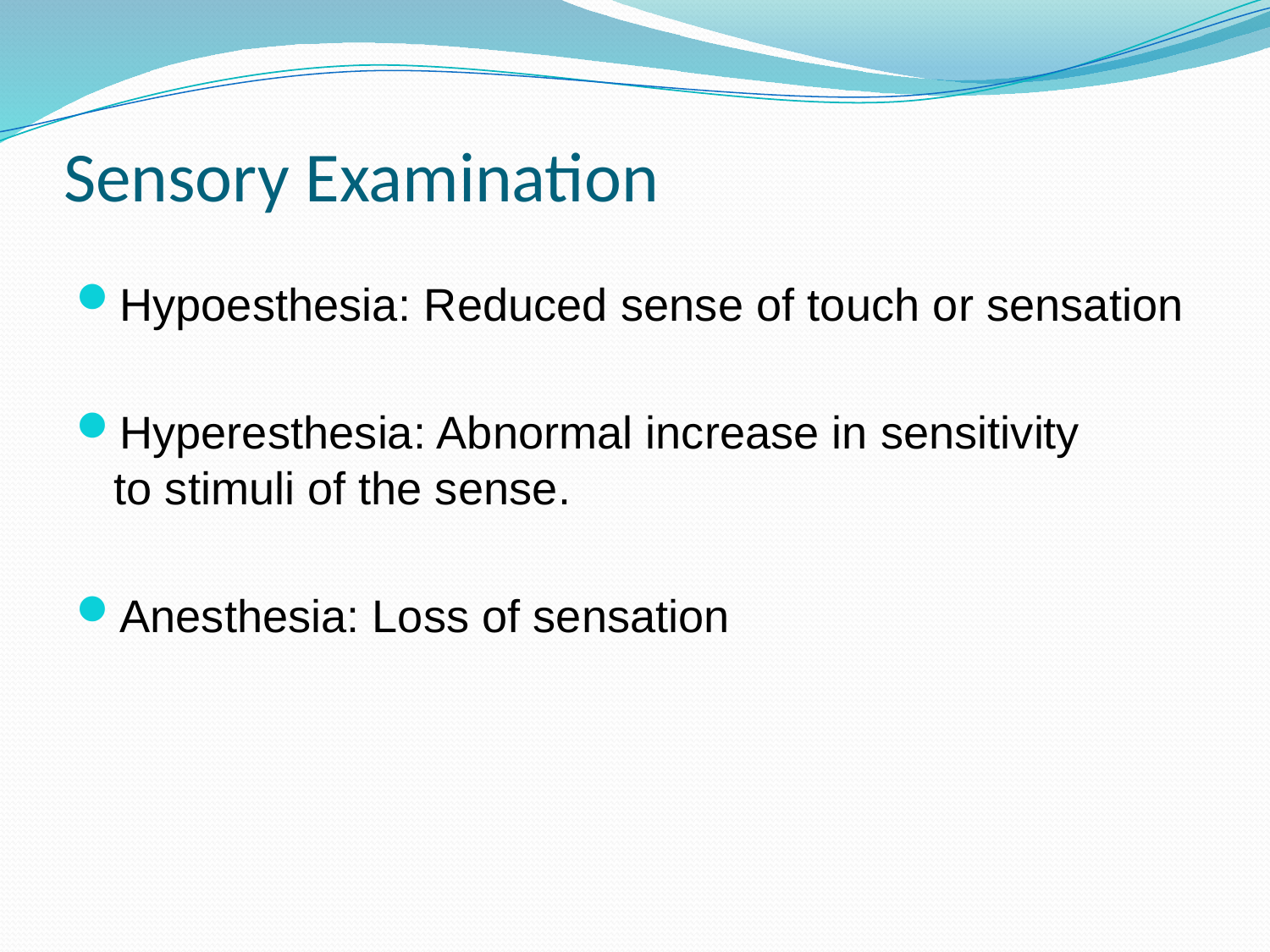

# Sensory Examination
Hypoesthesia: Reduced sense of touch or sensation

Hyperesthesia: Abnormal increase in sensitivity to stimuli of the sense.

Anesthesia: Loss of sensation